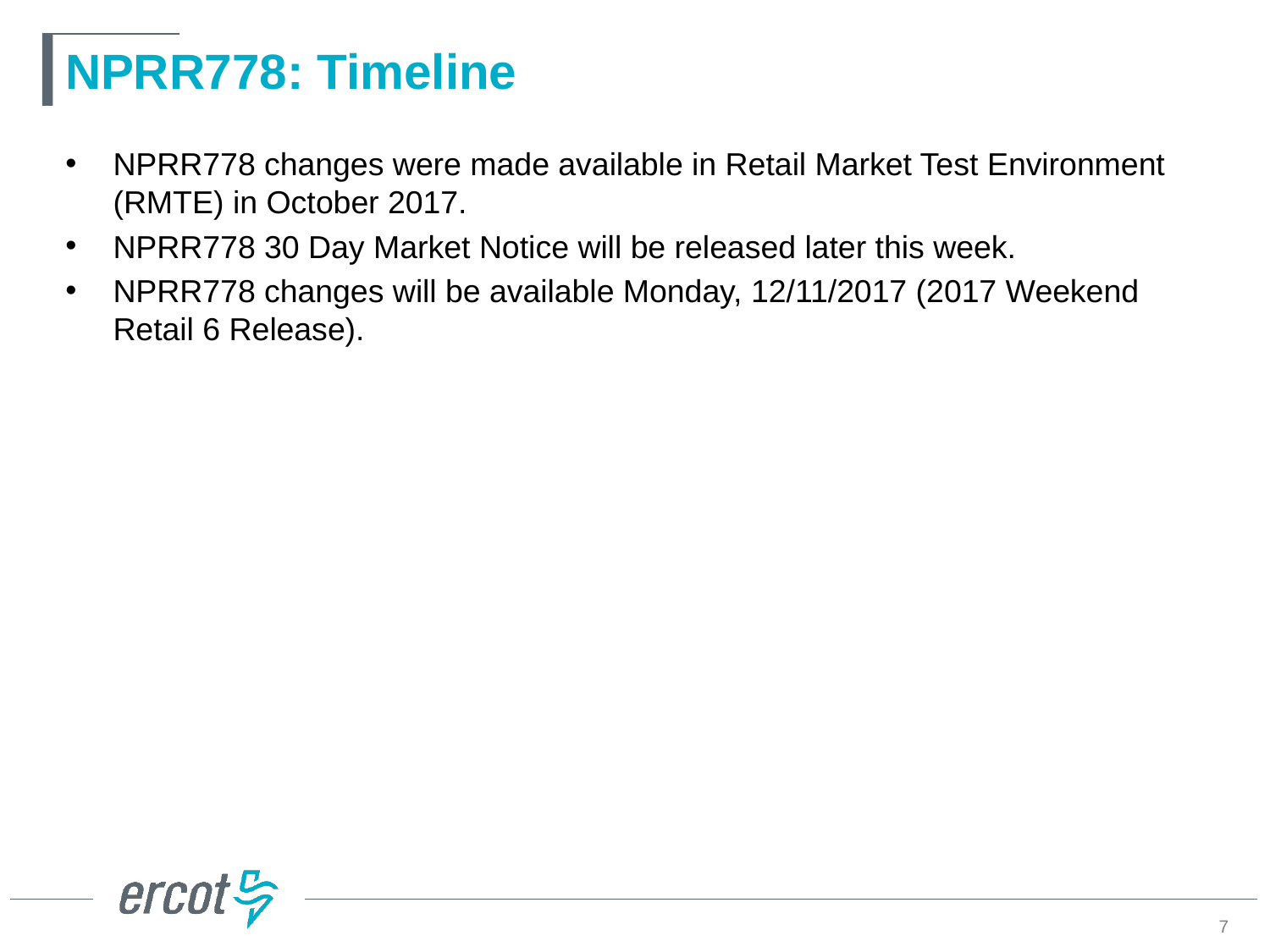

# NPRR778: Timeline
NPRR778 changes were made available in Retail Market Test Environment (RMTE) in October 2017.
NPRR778 30 Day Market Notice will be released later this week.
NPRR778 changes will be available Monday, 12/11/2017 (2017 Weekend Retail 6 Release).